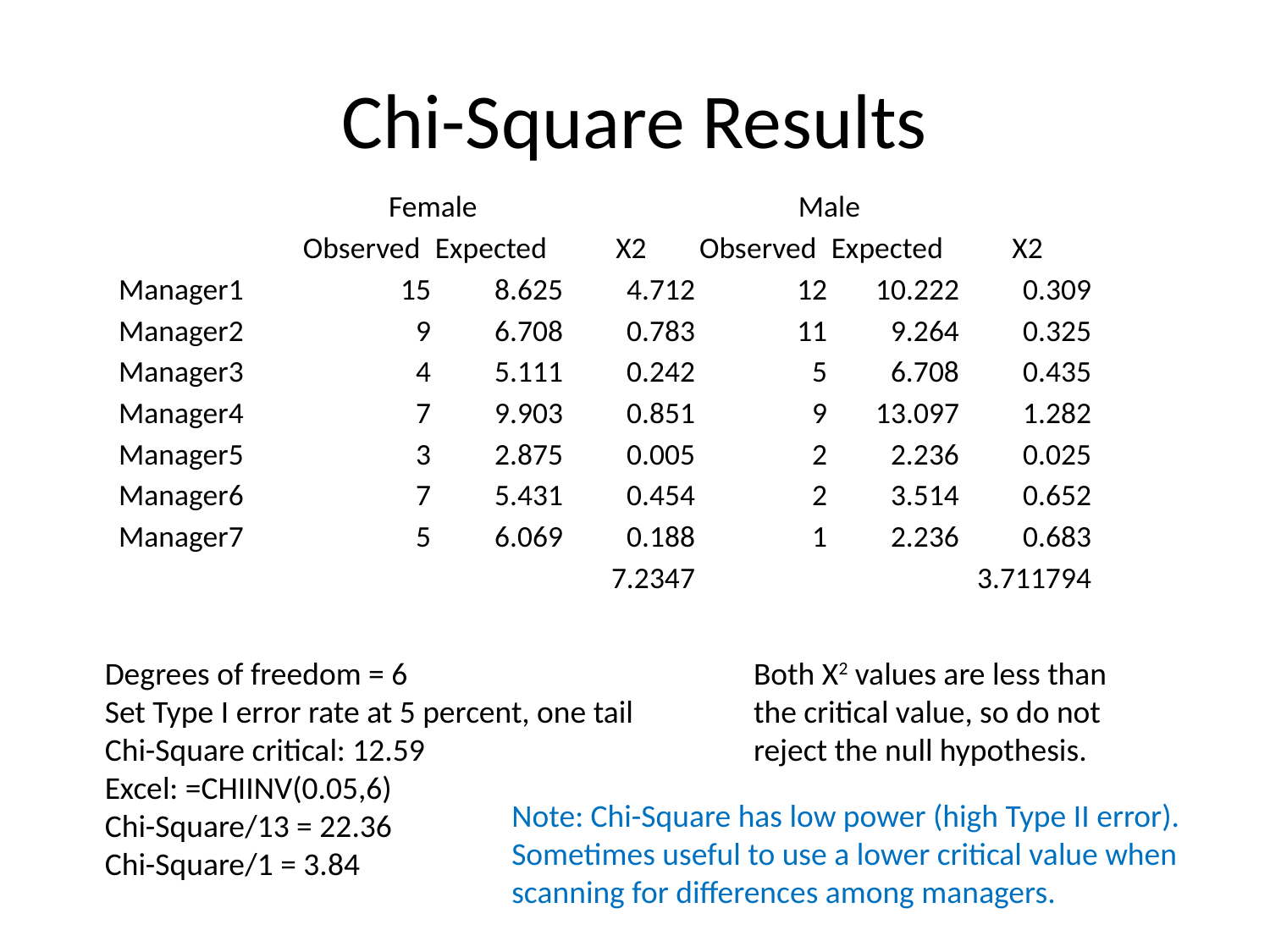

# Chi-Square Results
|  | Female |  |  | Male |  |  |
| --- | --- | --- | --- | --- | --- | --- |
|  | Observed | Expected | X2 | Observed | Expected | X2 |
| Manager1 | 15 | 8.625 | 4.712 | 12 | 10.222 | 0.309 |
| Manager2 | 9 | 6.708 | 0.783 | 11 | 9.264 | 0.325 |
| Manager3 | 4 | 5.111 | 0.242 | 5 | 6.708 | 0.435 |
| Manager4 | 7 | 9.903 | 0.851 | 9 | 13.097 | 1.282 |
| Manager5 | 3 | 2.875 | 0.005 | 2 | 2.236 | 0.025 |
| Manager6 | 7 | 5.431 | 0.454 | 2 | 3.514 | 0.652 |
| Manager7 | 5 | 6.069 | 0.188 | 1 | 2.236 | 0.683 |
|  |  |  | 7.2347 |  |  | 3.711794 |
Degrees of freedom = 6
Set Type I error rate at 5 percent, one tail
Chi-Square critical: 12.59
Excel: =CHIINV(0.05,6)
Chi-Square/13 = 22.36
Chi-Square/1 = 3.84
Both X2 values are less than the critical value, so do not reject the null hypothesis.
Note: Chi-Square has low power (high Type II error).
Sometimes useful to use a lower critical value when scanning for differences among managers.